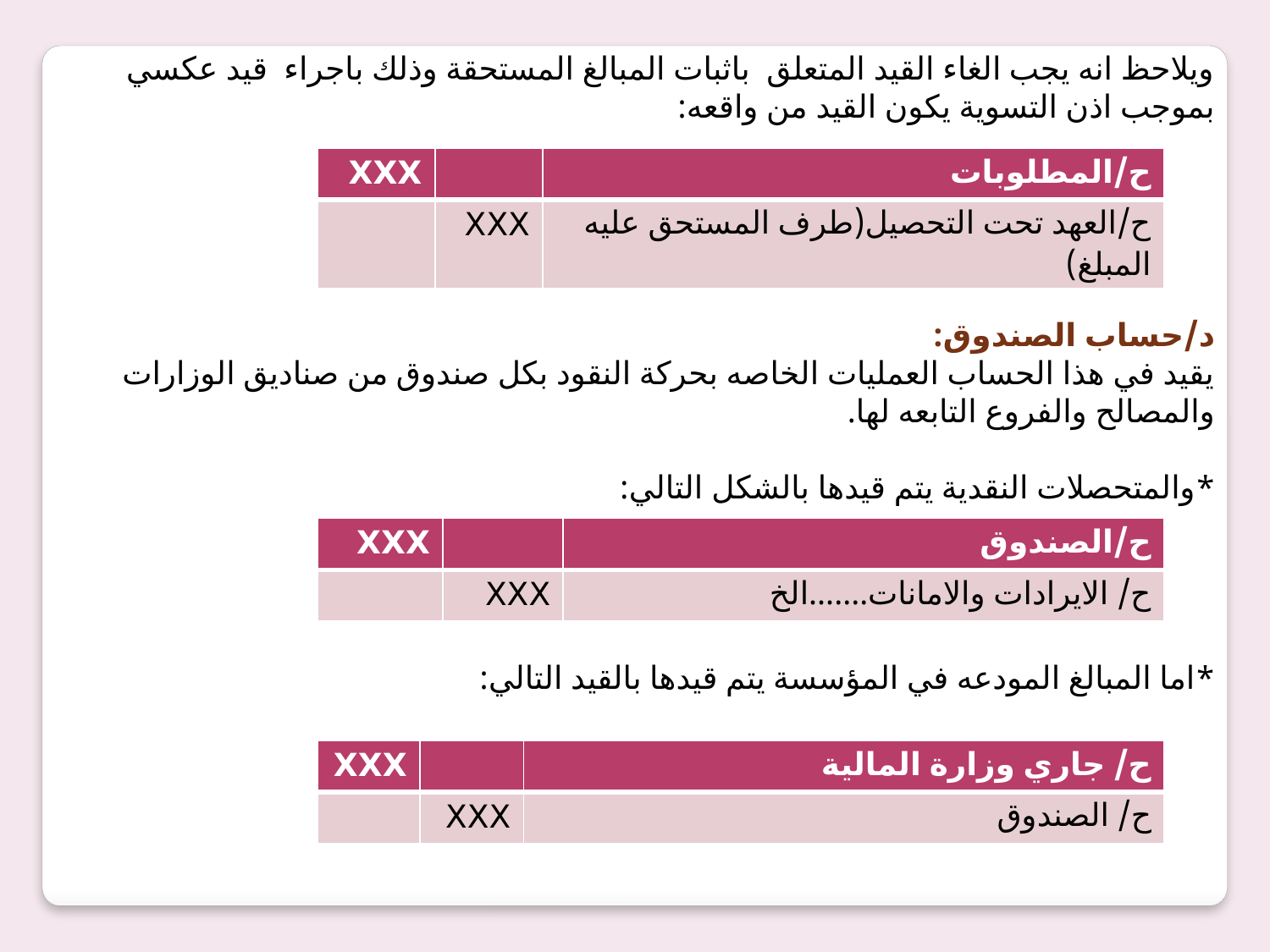

ويلاحظ انه يجب الغاء القيد المتعلق  باثبات المبالغ المستحقة وذلك باجراء  قيد عكسي  بموجب اذن التسوية يكون القيد من واقعه:

د/حساب الصندوق:
يقيد في هذا الحساب العمليات الخاصه بحركة النقود بكل صندوق من صناديق الوزارات والمصالح والفروع التابعه لها.

*والمتحصلات النقدية يتم قيدها بالشكل التالي:

*اما المبالغ المودعه في المؤسسة يتم قيدها بالقيد التالي:

| XXX |  | ح/المطلوبات |
| --- | --- | --- |
|  | XXX | ح/العهد تحت التحصيل(طرف المستحق عليه المبلغ) |
| XXX |  | ح/الصندوق |
| --- | --- | --- |
|  | XXX | ح/ الايرادات والامانات.......الخ |
| XXX |  | ح/ جاري وزارة المالية |
| --- | --- | --- |
|  | XXX | ح/ الصندوق |